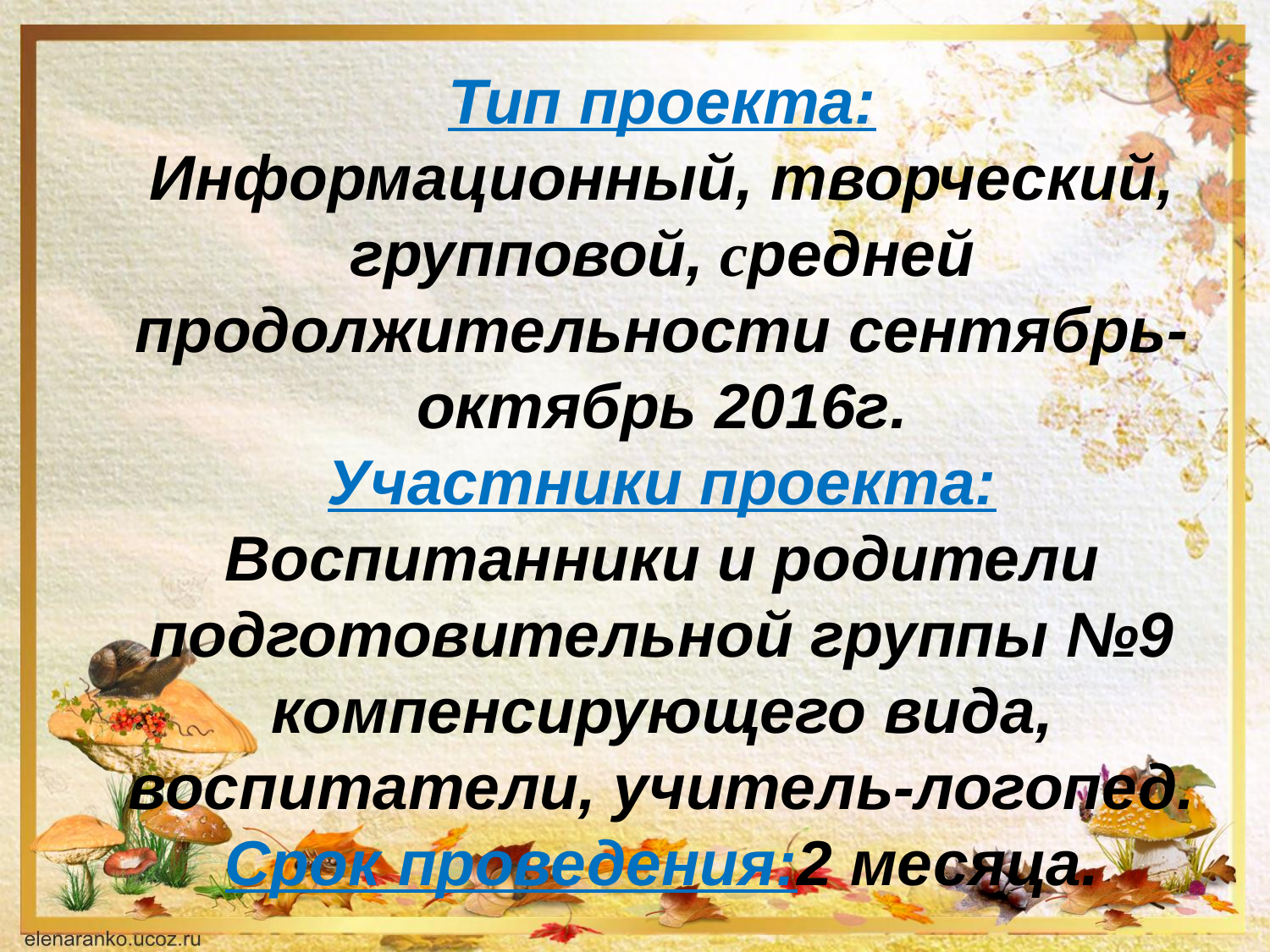

Тип проекта:
Информационный, творческий, групповой, средней продолжительности сентябрь-октябрь 2016г.
Участники проекта:
Воспитанники и родители подготовительной группы №9 компенсирующего вида, воспитатели, учитель-логопед.
Срок проведения:2 месяца.